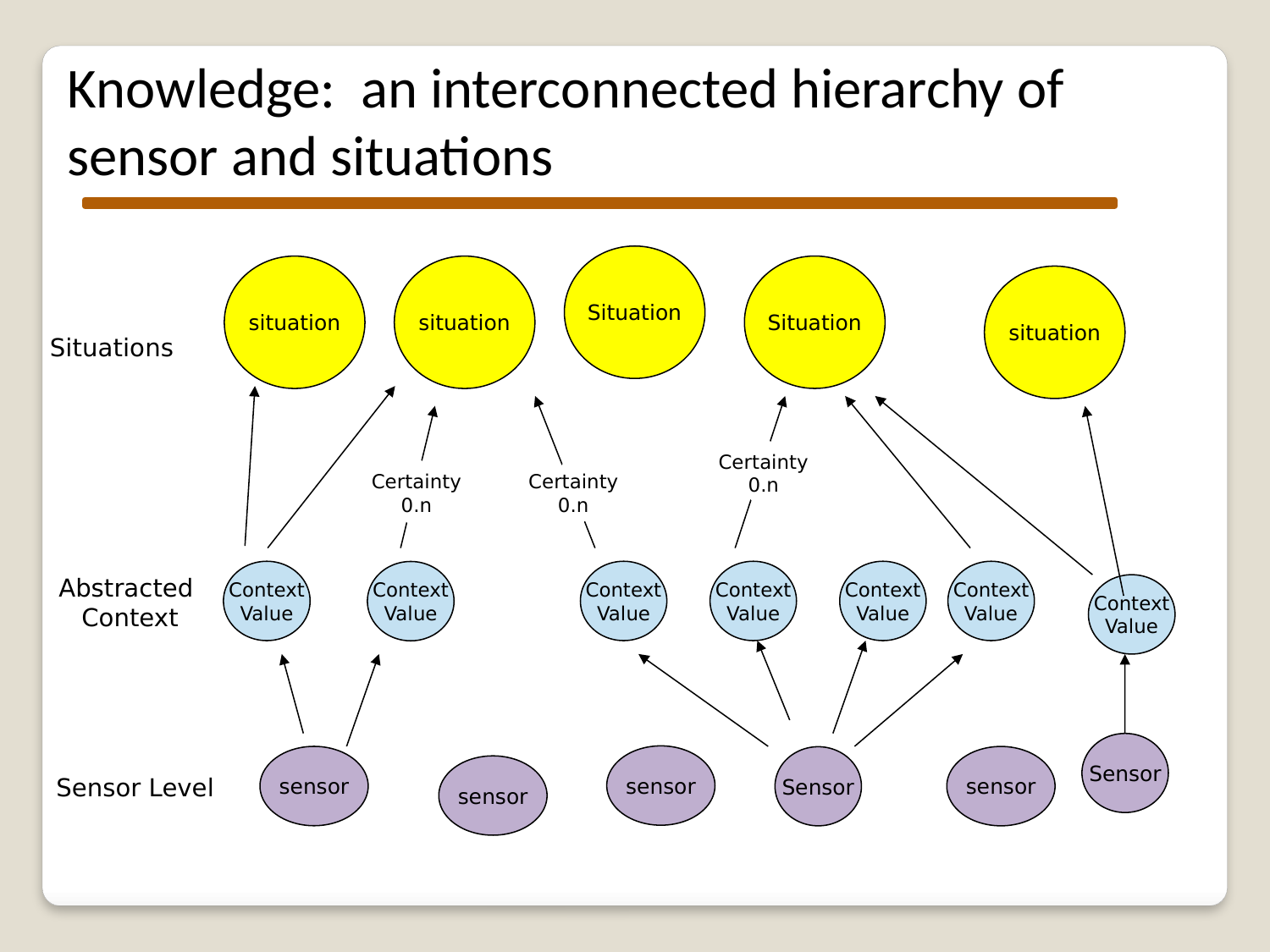

Knowledge:  an interconnected hierarchy of sensor and situations

Situation
Situation
situation
situation
situation
Situations

Certainty
0.n
Certainty
0.n
Certainty
0.n
Context
Value
Context
Value
Context
Value
Context
Value
Context
Value
Context
Value
Abstracted
Context
Context
Value

Sensor
sensor
sensor
sensor
Sensor
sensor
Sensor Level